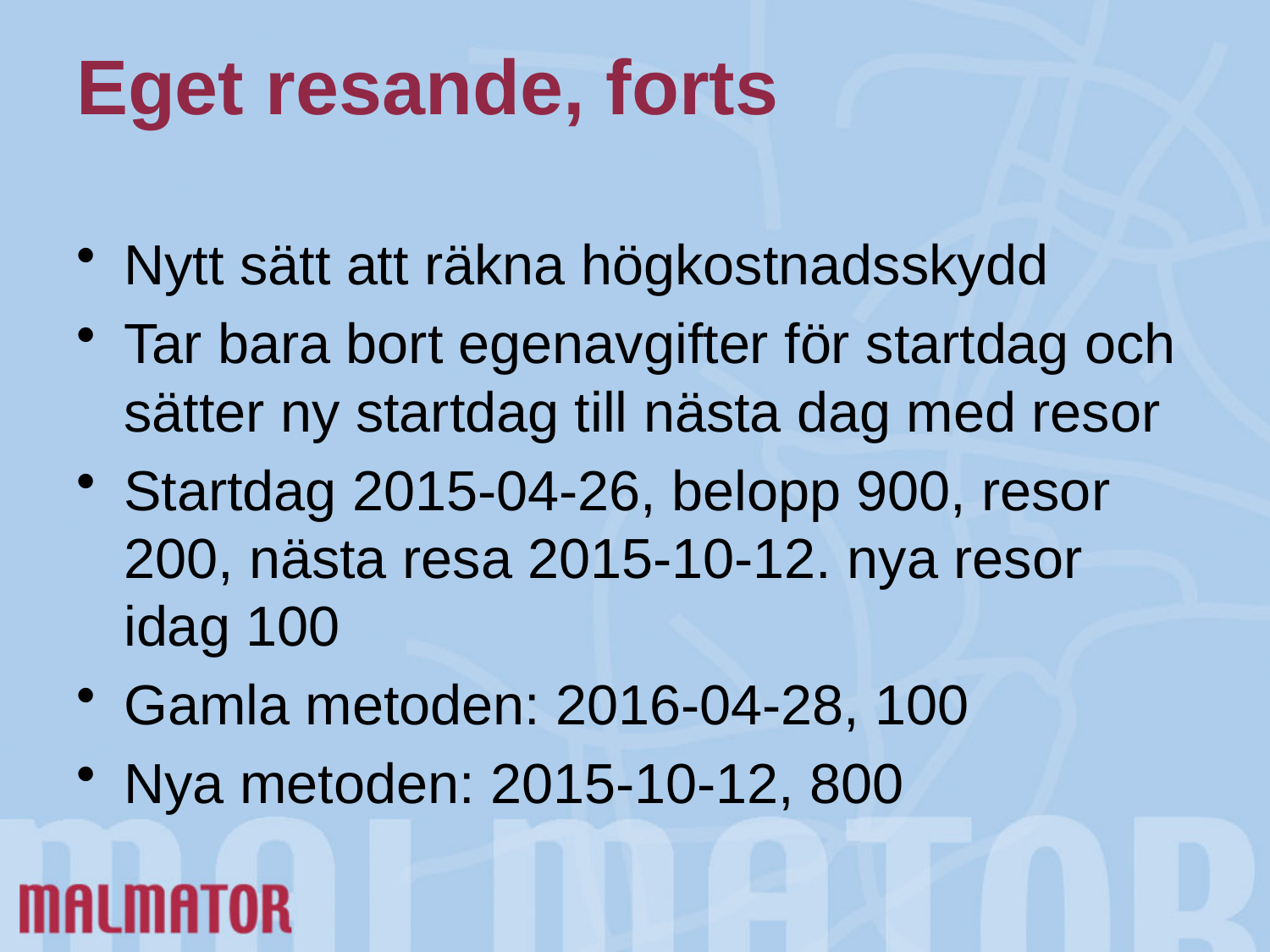

# Eget resande, forts
Nytt sätt att räkna högkostnadsskydd
Tar bara bort egenavgifter för startdag och sätter ny startdag till nästa dag med resor
Startdag 2015-04-26, belopp 900, resor 200, nästa resa 2015-10-12. nya resor idag 100
Gamla metoden: 2016-04-28, 100
Nya metoden: 2015-10-12, 800